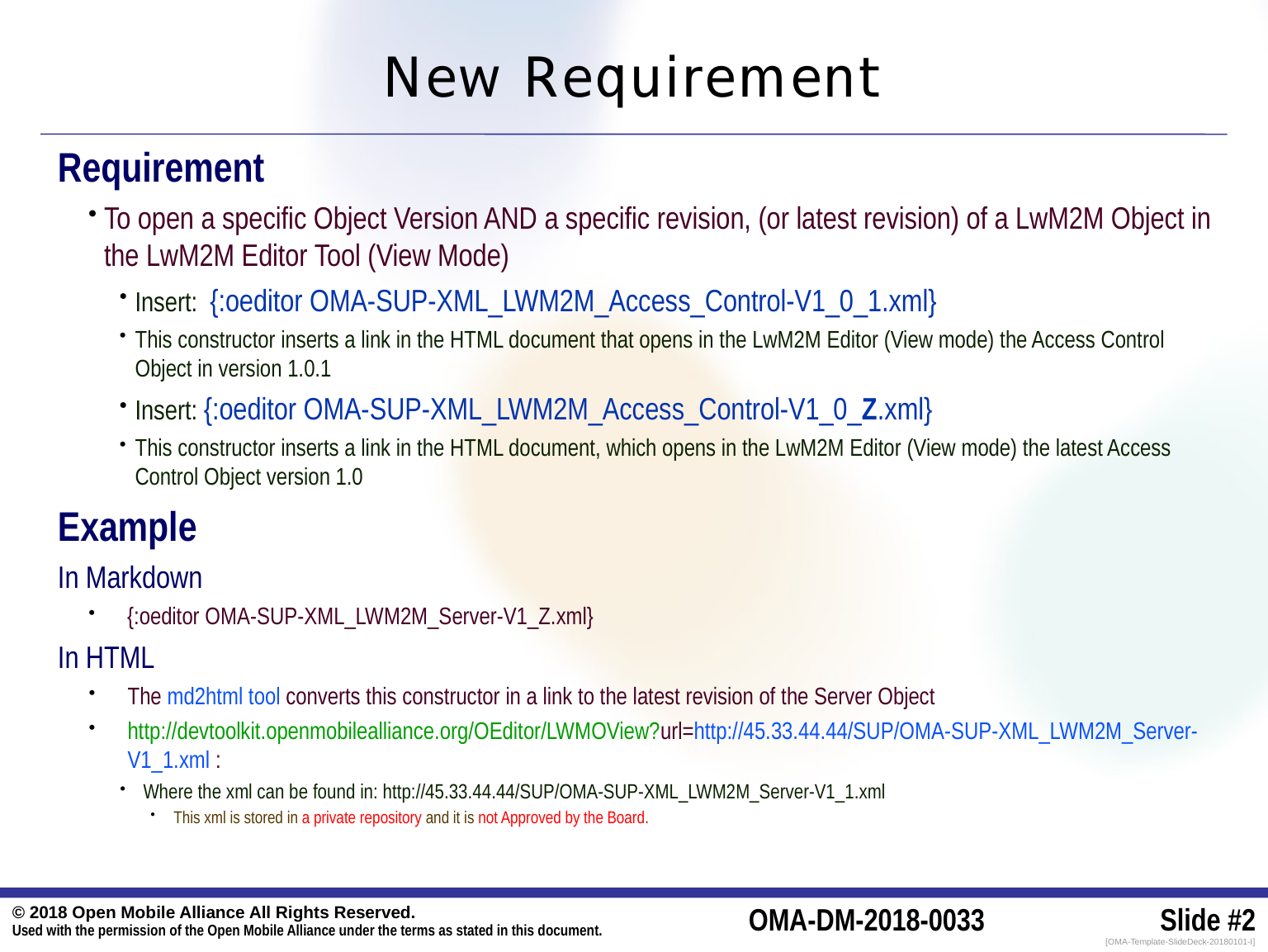

# New Requirement
Requirement
To open a specific Object Version AND a specific revision, (or latest revision) of a LwM2M Object in the LwM2M Editor Tool (View Mode)
Insert:  {:oeditor OMA-SUP-XML_LWM2M_Access_Control-V1_0_1.xml}
This constructor inserts a link in the HTML document that opens in the LwM2M Editor (View mode) the Access Control Object in version 1.0.1
Insert: {:oeditor OMA-SUP-XML_LWM2M_Access_Control-V1_0_Z.xml}
This constructor inserts a link in the HTML document, which opens in the LwM2M Editor (View mode) the latest Access Control Object version 1.0
Example
In Markdown
{:oeditor OMA-SUP-XML_LWM2M_Server-V1_Z.xml}
In HTML
The md2html tool converts this constructor in a link to the latest revision of the Server Object
http://devtoolkit.openmobilealliance.org/OEditor/LWMOView?url=http://45.33.44.44/SUP/OMA-SUP-XML_LWM2M_Server-V1_1.xml :
Where the xml can be found in: http://45.33.44.44/SUP/OMA-SUP-XML_LWM2M_Server-V1_1.xml
This xml is stored in a private repository and it is not Approved by the Board.